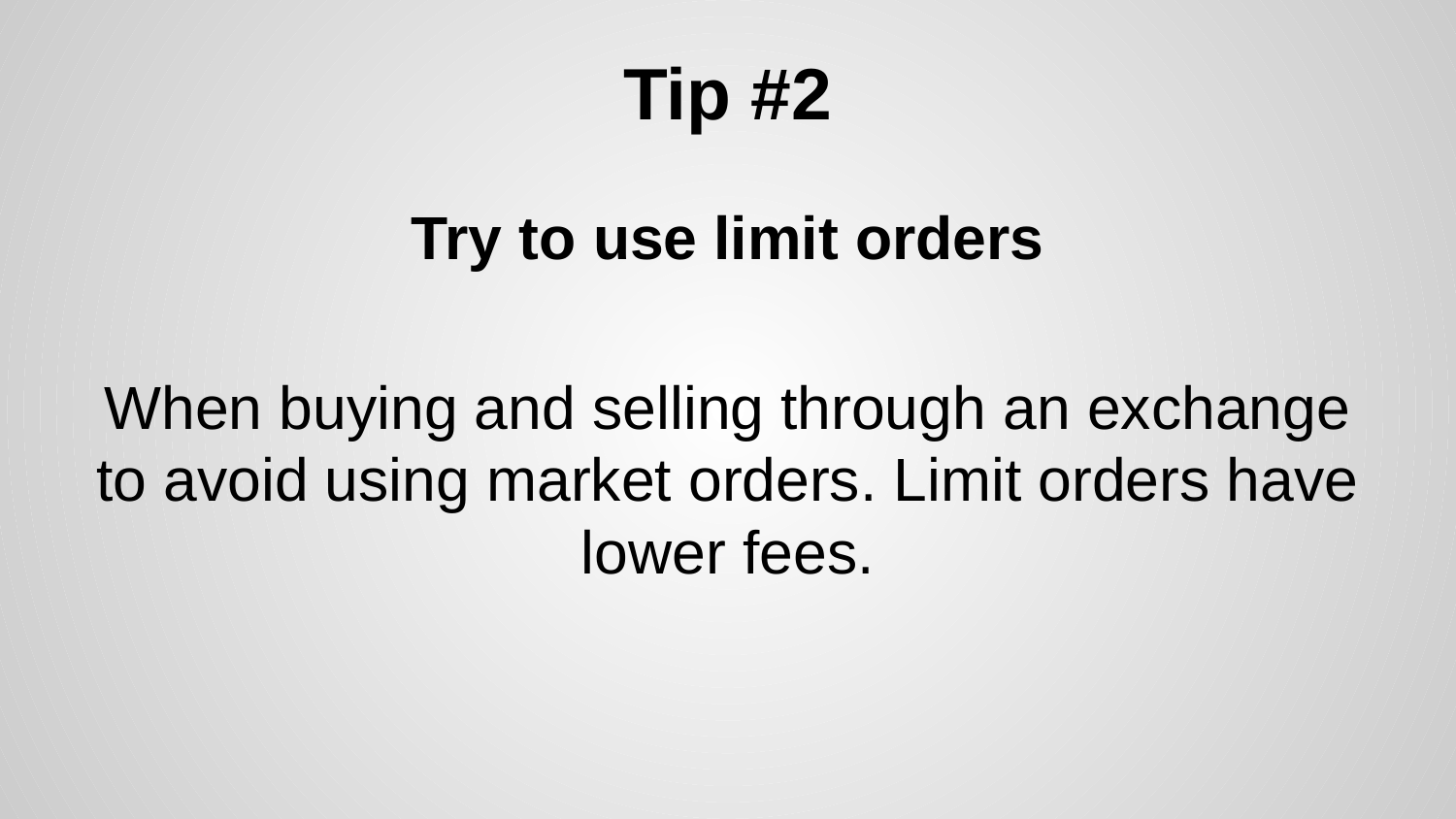

# Tip #2

Try to use limit orders

When buying and selling through an exchange to avoid using market orders. Limit orders have lower fees.